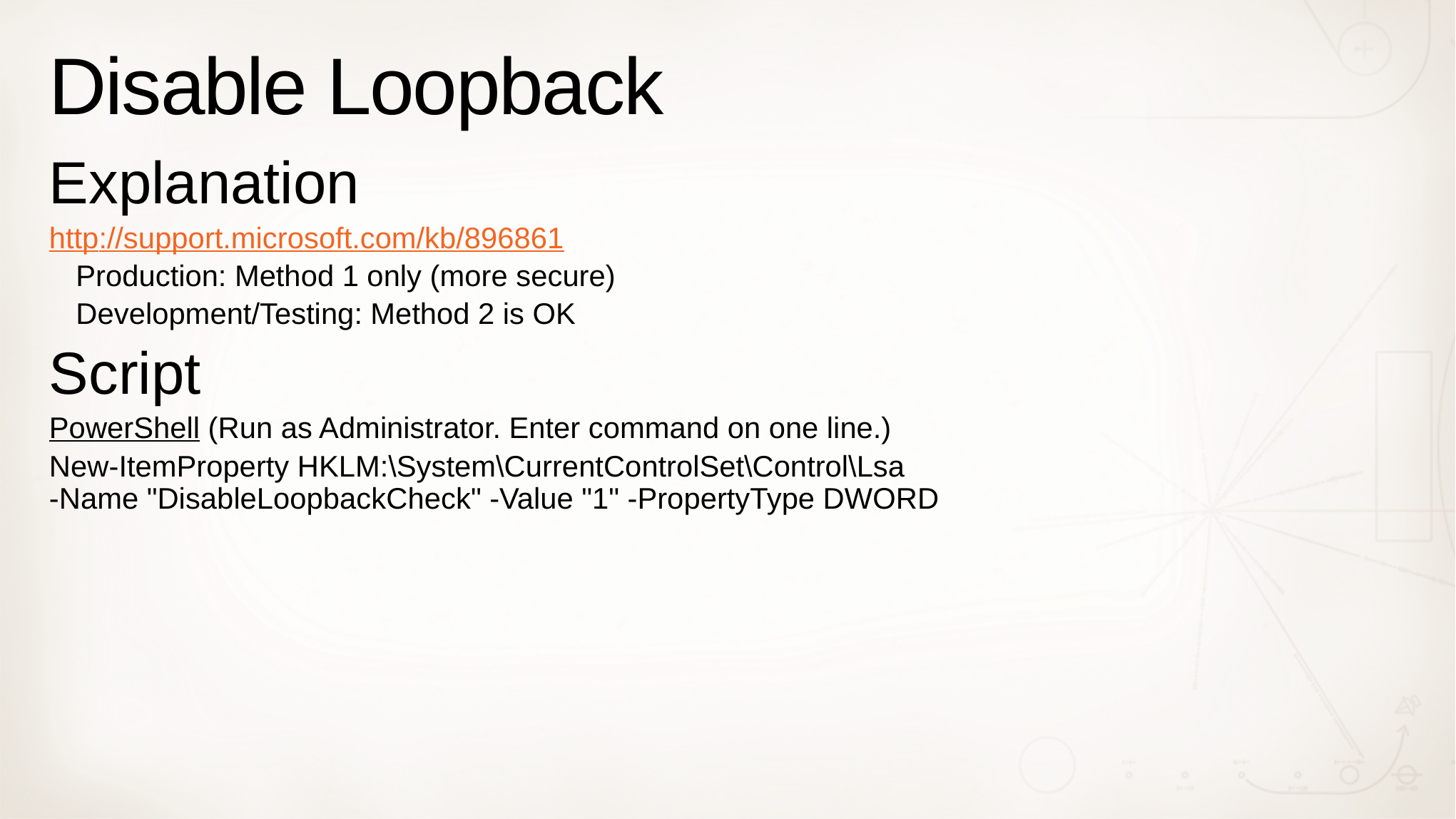

# Disable Loopback
Explanation
http://support.microsoft.com/kb/896861
Production: Method 1 only (more secure)
Development/Testing: Method 2 is OK
Script
PowerShell (Run as Administrator. Enter command on one line.)
New-ItemProperty HKLM:\System\CurrentControlSet\Control\Lsa
-Name "DisableLoopbackCheck" -Value "1" -PropertyType DWORD